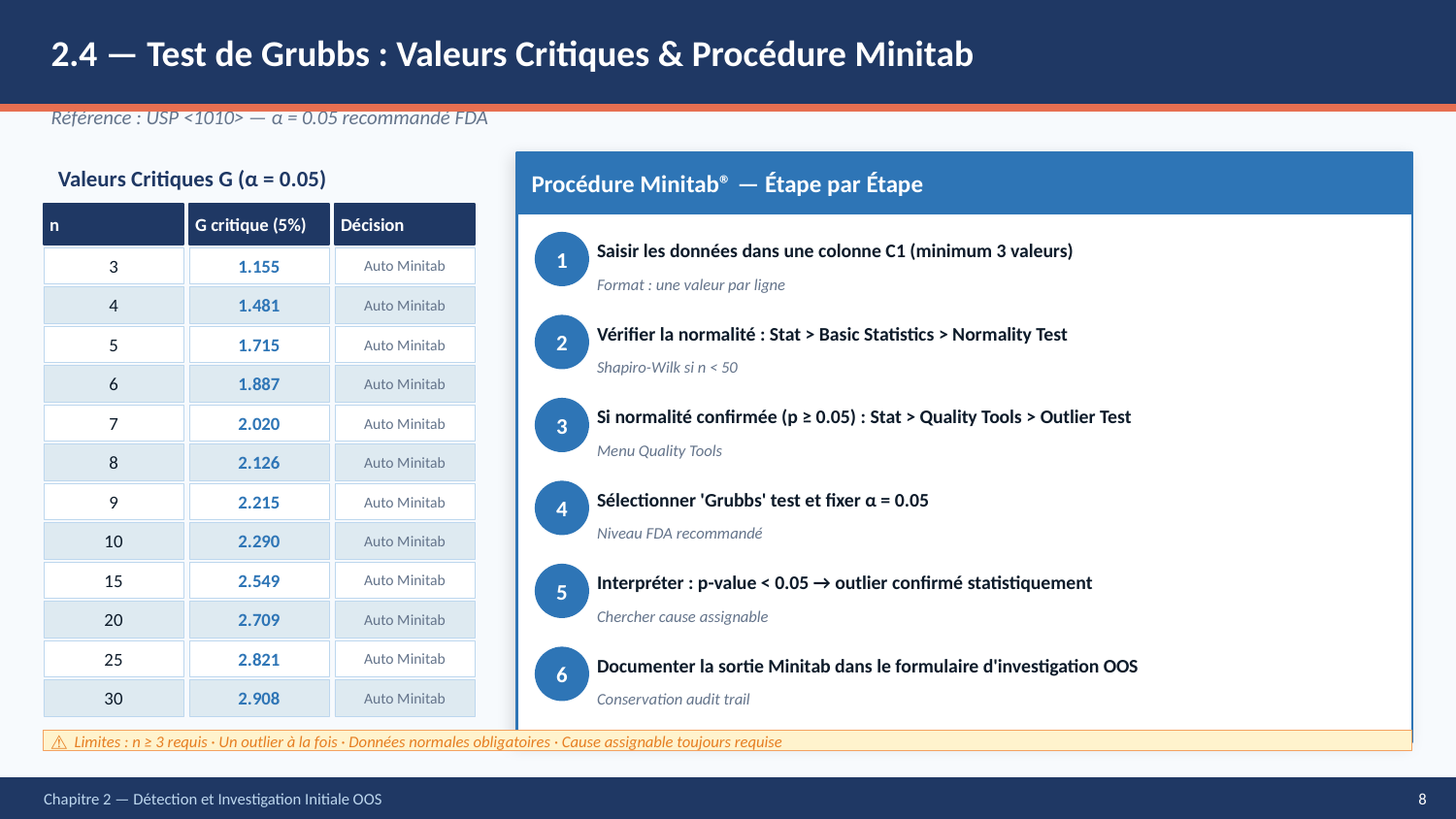

2.4 — Test de Grubbs : Valeurs Critiques & Procédure Minitab

Référence : USP <1010> — α = 0.05 recommandé FDA

Procédure Minitab® — Étape par Étape
Valeurs Critiques G (α = 0.05)

n

G critique (5%)

Décision
Saisir les données dans une colonne C1 (minimum 3 valeurs)

1

3

1.155

Auto Minitab
Format : une valeur par ligne

4

1.481

Auto Minitab
Vérifier la normalité : Stat > Basic Statistics > Normality Test

2

5

1.715

Auto Minitab
Shapiro-Wilk si n < 50

6

1.887

Auto Minitab
Si normalité confirmée (p ≥ 0.05) : Stat > Quality Tools > Outlier Test

3

7

2.020

Auto Minitab
Menu Quality Tools

8

2.126

Auto Minitab
Sélectionner 'Grubbs' test et fixer α = 0.05

4

9

2.215

Auto Minitab
Niveau FDA recommandé

10

2.290

Auto Minitab

15

2.549

Auto Minitab
Interpréter : p-value < 0.05 → outlier confirmé statistiquement

5

20

2.709

Auto Minitab
Chercher cause assignable

25

2.821

Auto Minitab
Documenter la sortie Minitab dans le formulaire d'investigation OOS

6

30

2.908

Auto Minitab
Conservation audit trail

⚠  Limites : n ≥ 3 requis · Un outlier à la fois · Données normales obligatoires · Cause assignable toujours requise

Chapitre 2 — Détection et Investigation Initiale OOS
8